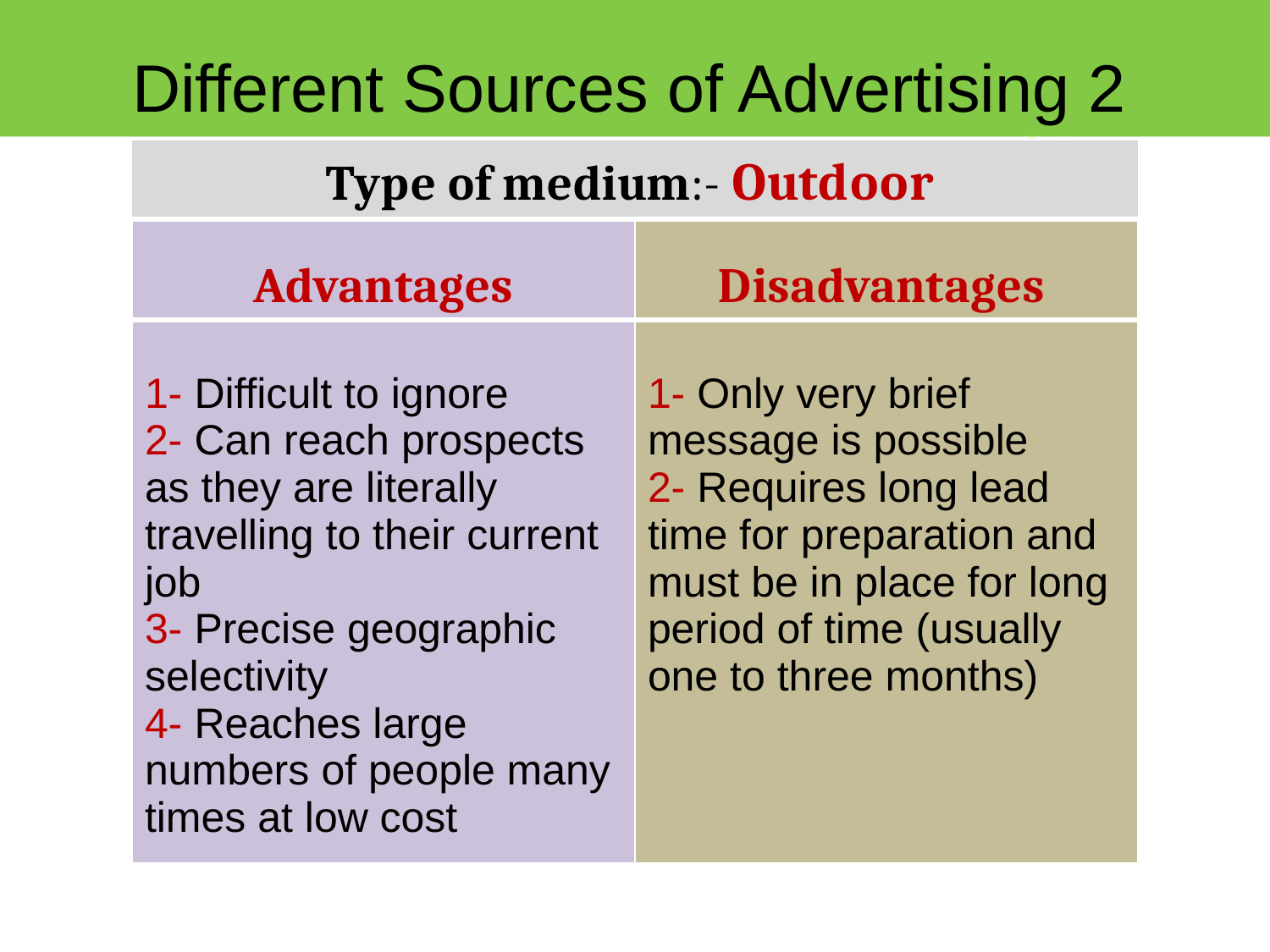

Different Sources of Advertising 2

Type of medium:- Outdoor
| Advantages | Disadvantages |
| --- | --- |
| 1- Difficult to ignore 2- Can reach prospects as they are literally travelling to their current job 3- Precise geographic selectivity 4- Reaches large numbers of people many times at low cost | 1- Only very brief message is possible 2- Requires long lead time for preparation and must be in place for long period of time (usually one to three months) |
| --- | --- |